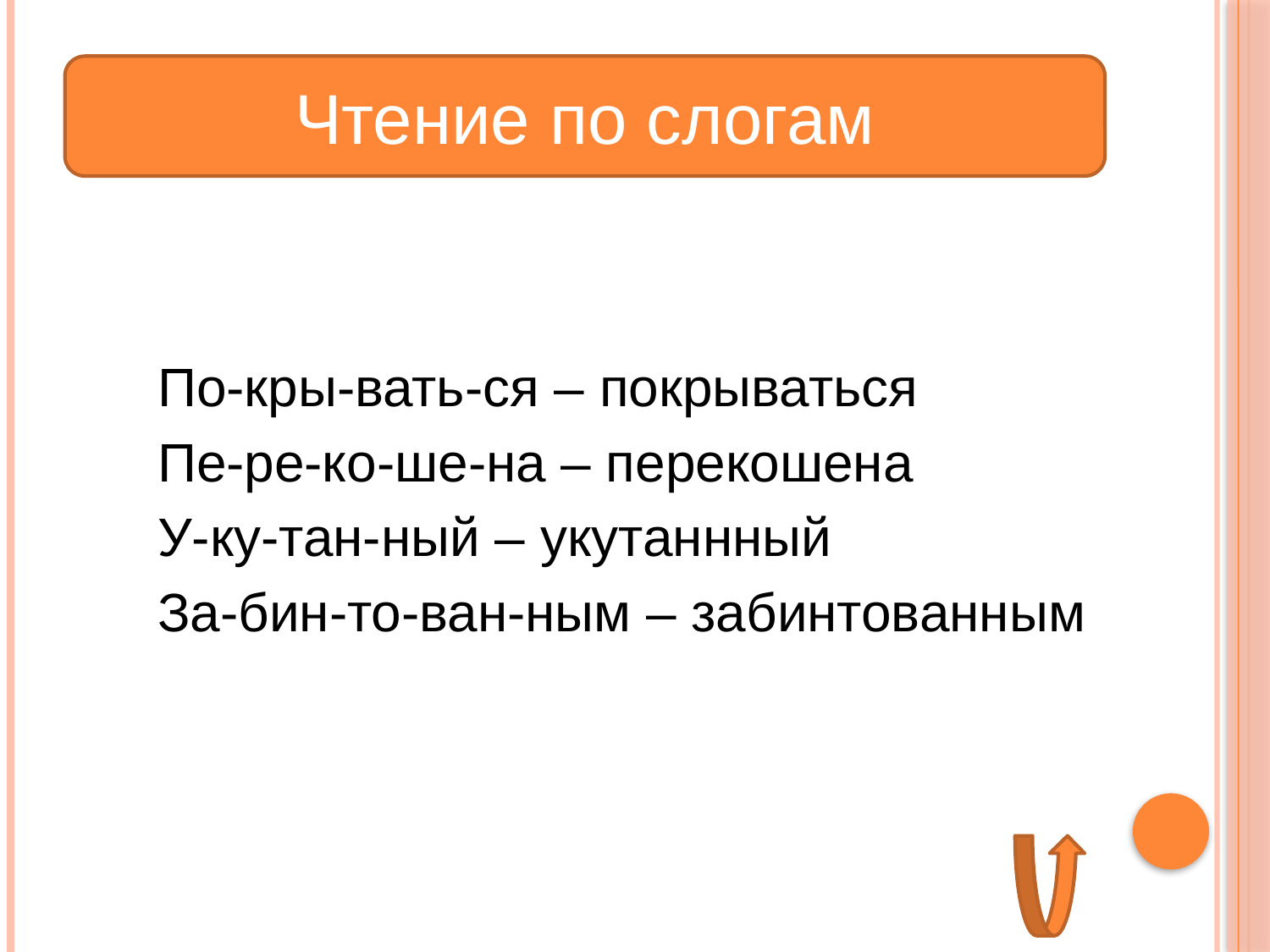

#
Чтение по слогам
По-кры-вать-ся – покрываться
Пе-ре-ко-ше-на – перекошена
У-ку-тан-ный – укутаннный
За-бин-то-ван-ным – забинтованным